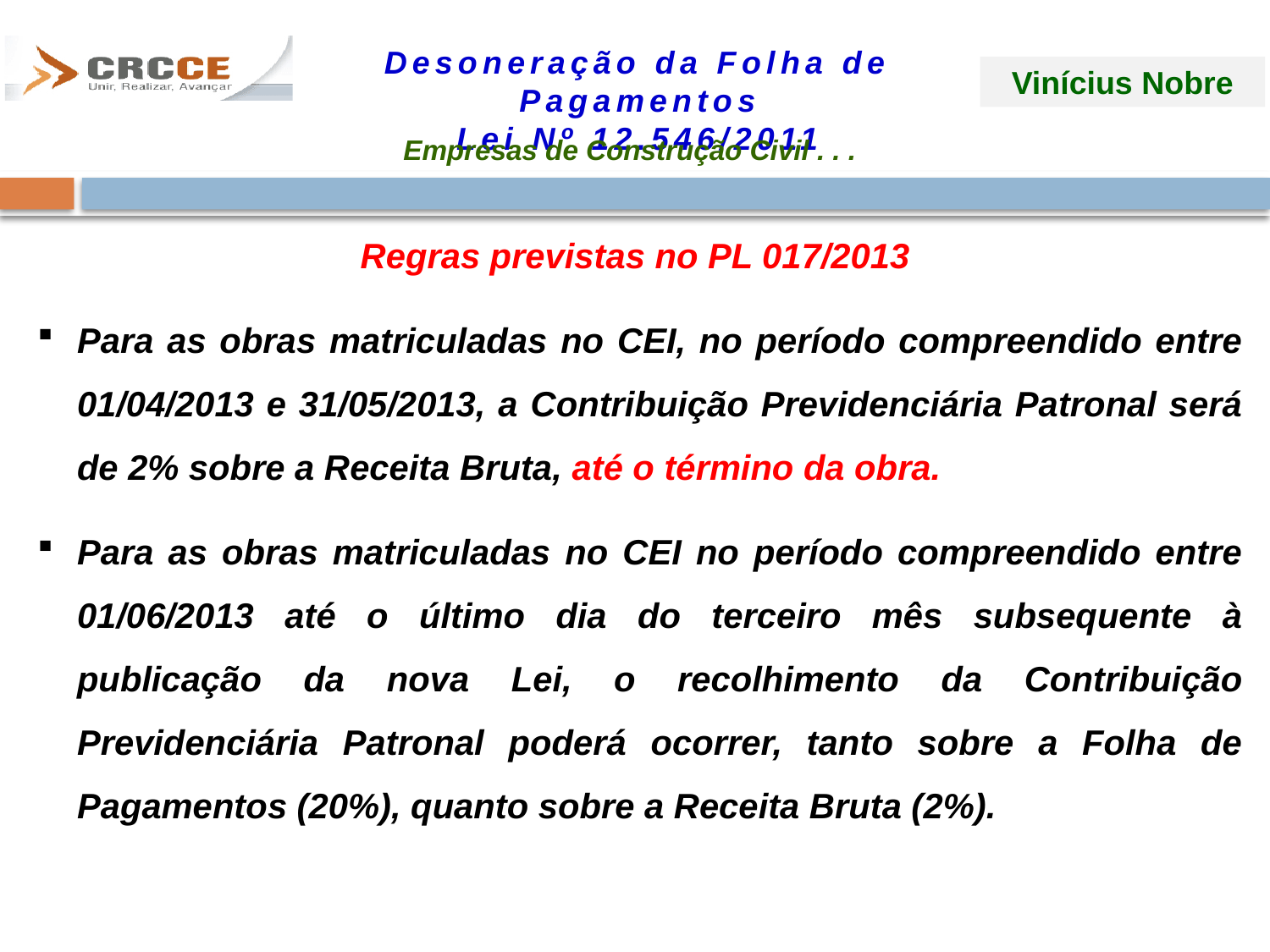

Empresas de Construção Civil . . .
Regras previstas no PL 017/2013
Para as obras matriculadas no CEI, no período compreendido entre 01/04/2013 e 31/05/2013, a Contribuição Previdenciária Patronal será de 2% sobre a Receita Bruta, até o término da obra.
Para as obras matriculadas no CEI no período compreendido entre 01/06/2013 até o último dia do terceiro mês subsequente à publicação da nova Lei, o recolhimento da Contribuição Previdenciária Patronal poderá ocorrer, tanto sobre a Folha de Pagamentos (20%), quanto sobre a Receita Bruta (2%).